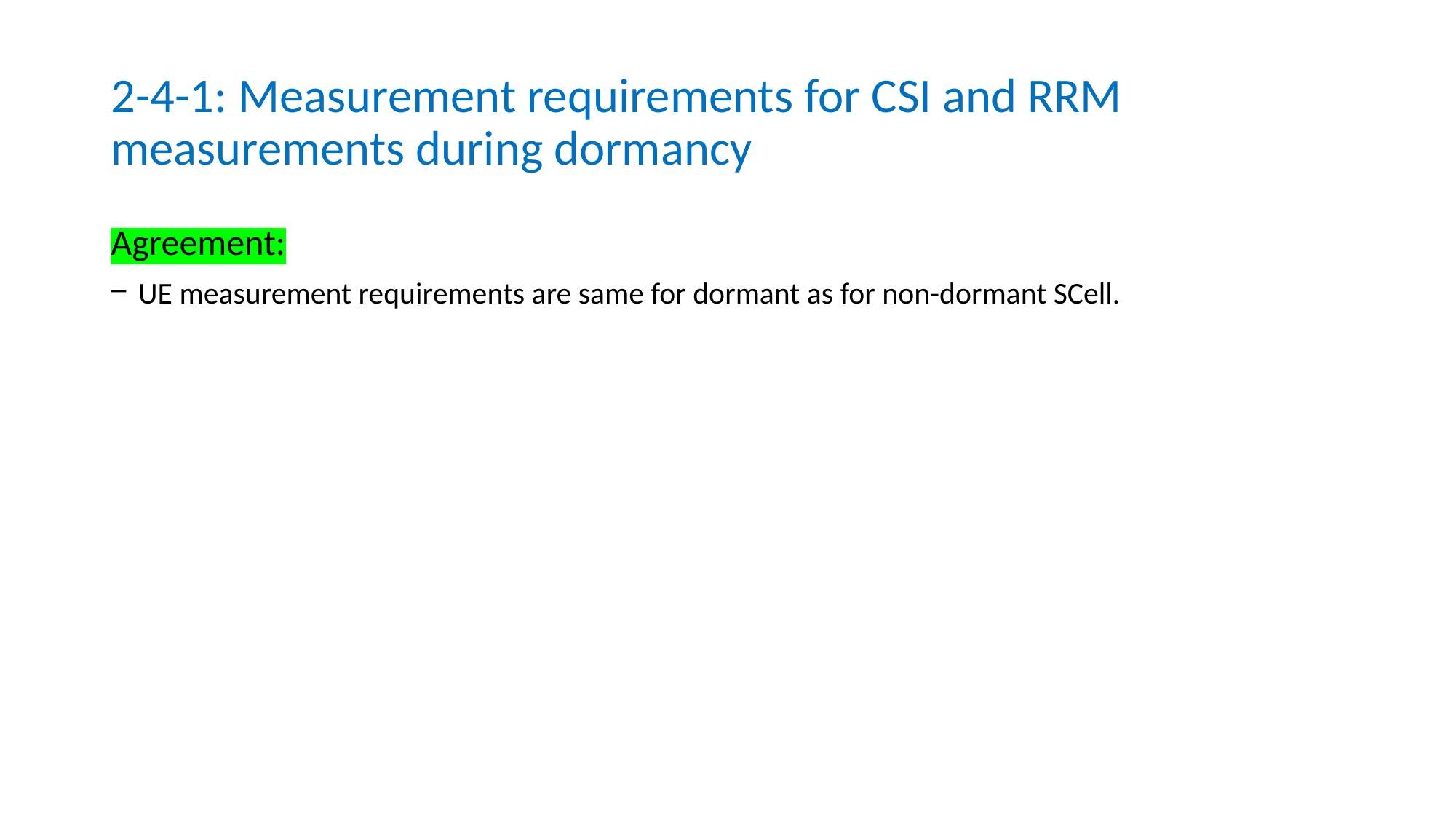

# 2-4-1: Measurement requirements for CSI and RRM measurements during dormancy
Agreement:
UE measurement requirements are same for dormant as for non-dormant SCell.